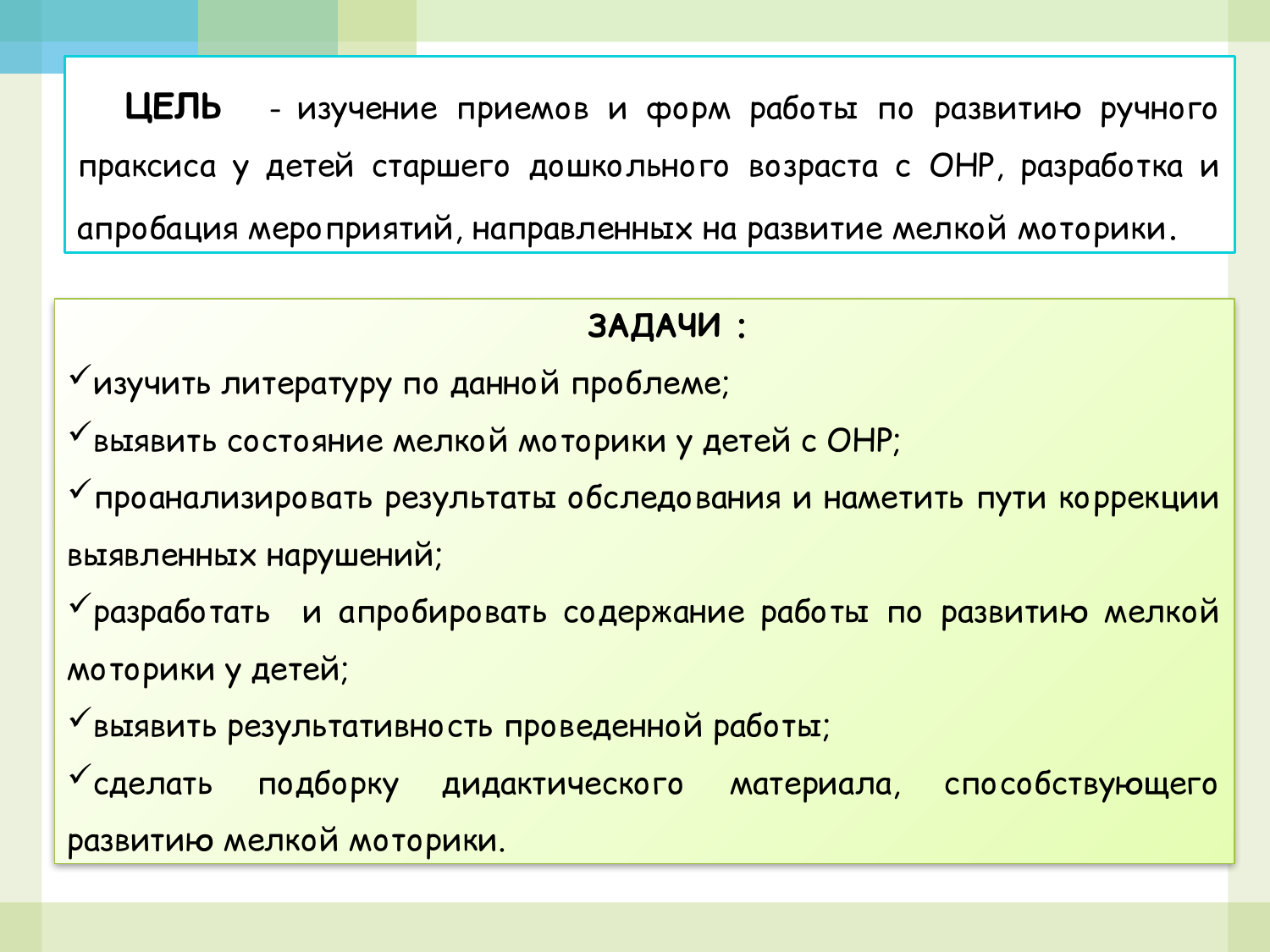

ЦЕЛЬ  – изучение приемов и форм работы по развитию ручного праксиса у детей старшего дошкольного возраста с ОНР, разработка и апробация мероприятий, направленных на развитие мелкой моторики.
ЗАДАЧИ :
изучить литературу по данной проблеме;
выявить состояние мелкой моторики у детей с ОНР;
проанализировать результаты обследования и наметить пути коррекции выявленных нарушений;
разработать  и апробировать содержание работы по развитию мелкой моторики у детей;
выявить результативность проведенной работы;
сделать подборку дидактического материала, способствующего развитию мелкой моторики.